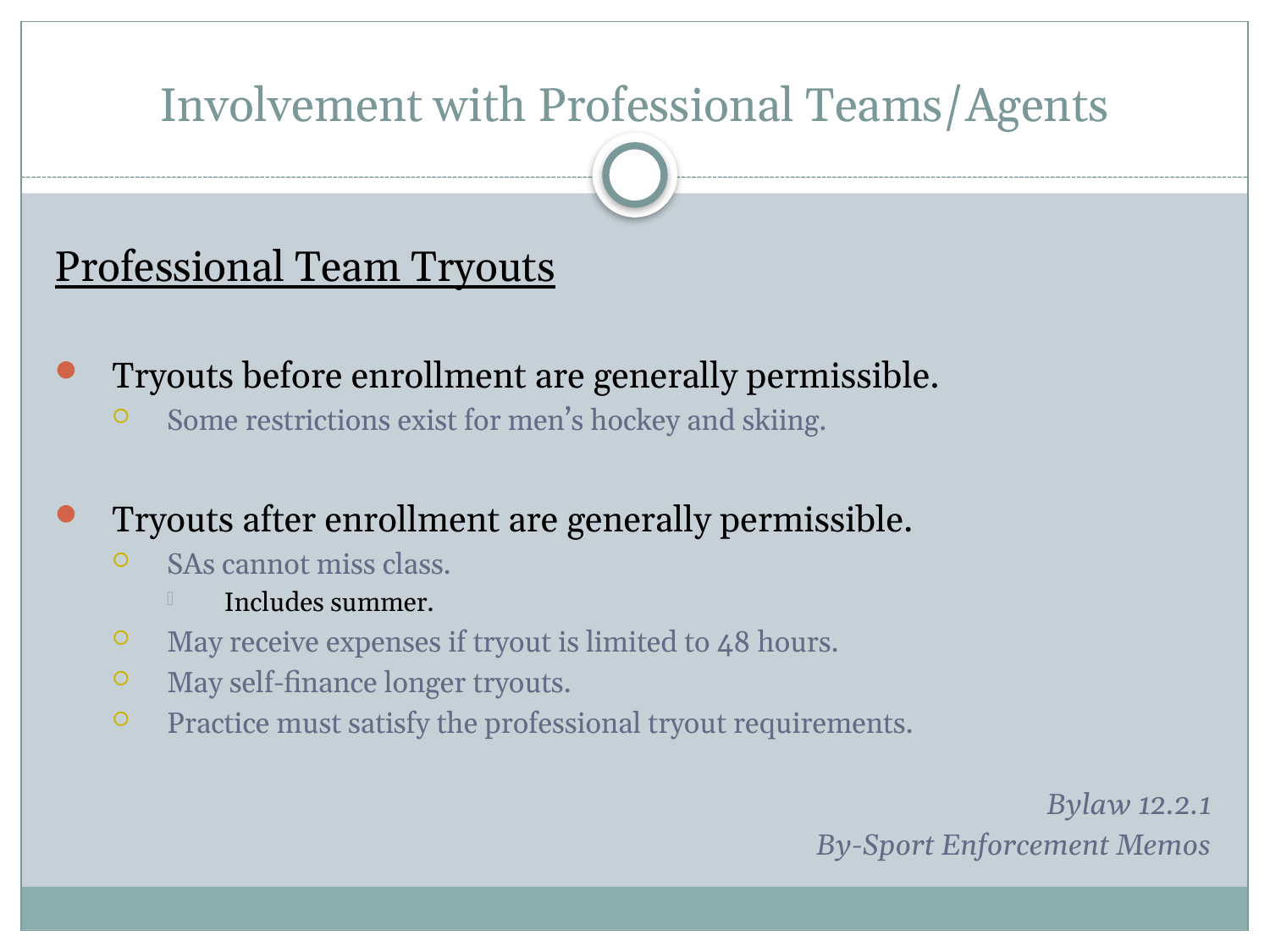

# Involvement with Professional Teams/Agents
Professional Team Tryouts

Tryouts before enrollment are generally permissible.
Some restrictions exist for men’s hockey and skiing.

Tryouts after enrollment are generally permissible.
SAs cannot miss class.
Includes summer.
May receive expenses if tryout is limited to 48 hours.
May self-finance longer tryouts.
Practice must satisfy the professional tryout requirements.

Bylaw 12.2.1
By-Sport Enforcement Memos